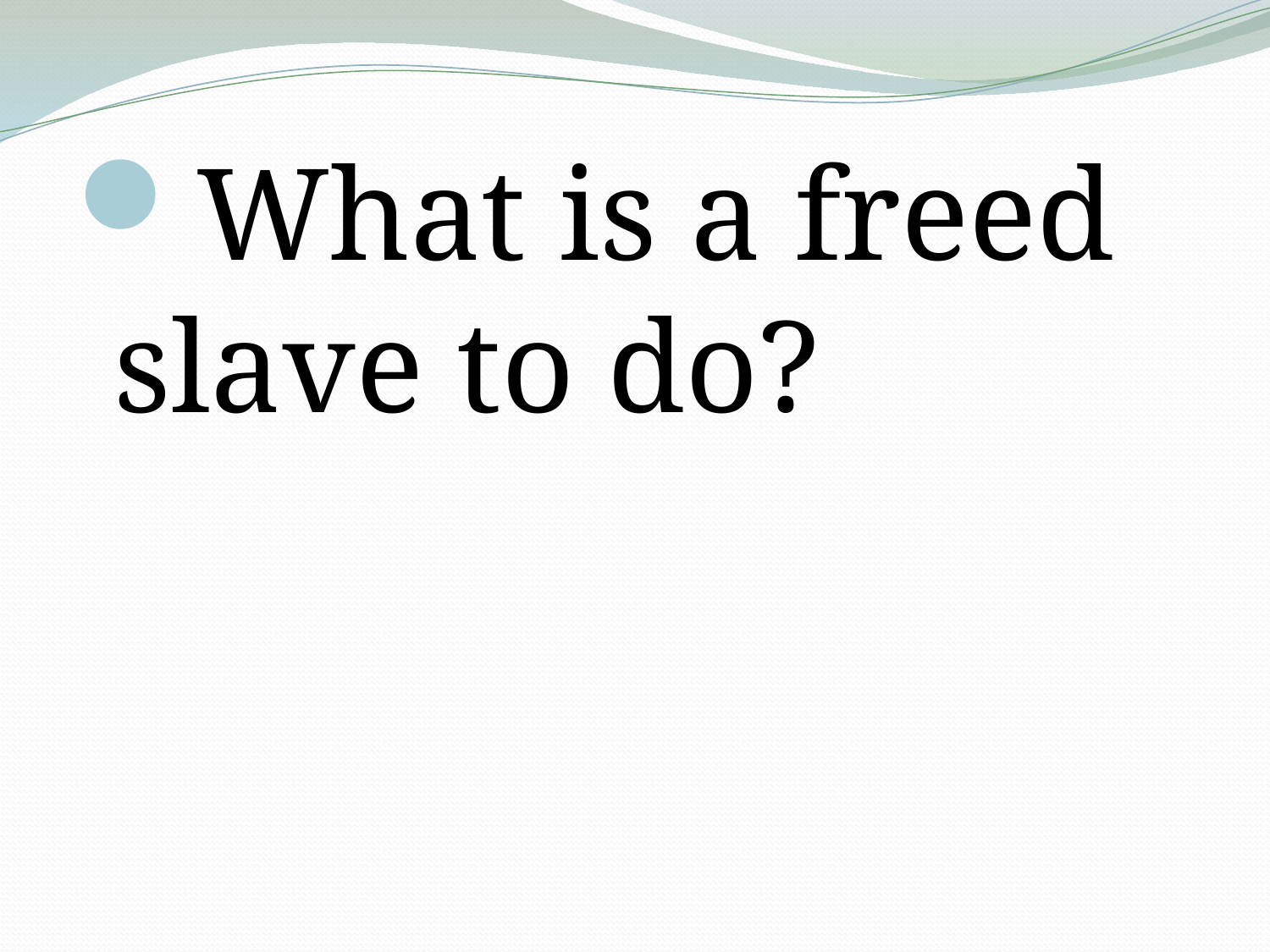

What is a freed slave to do?